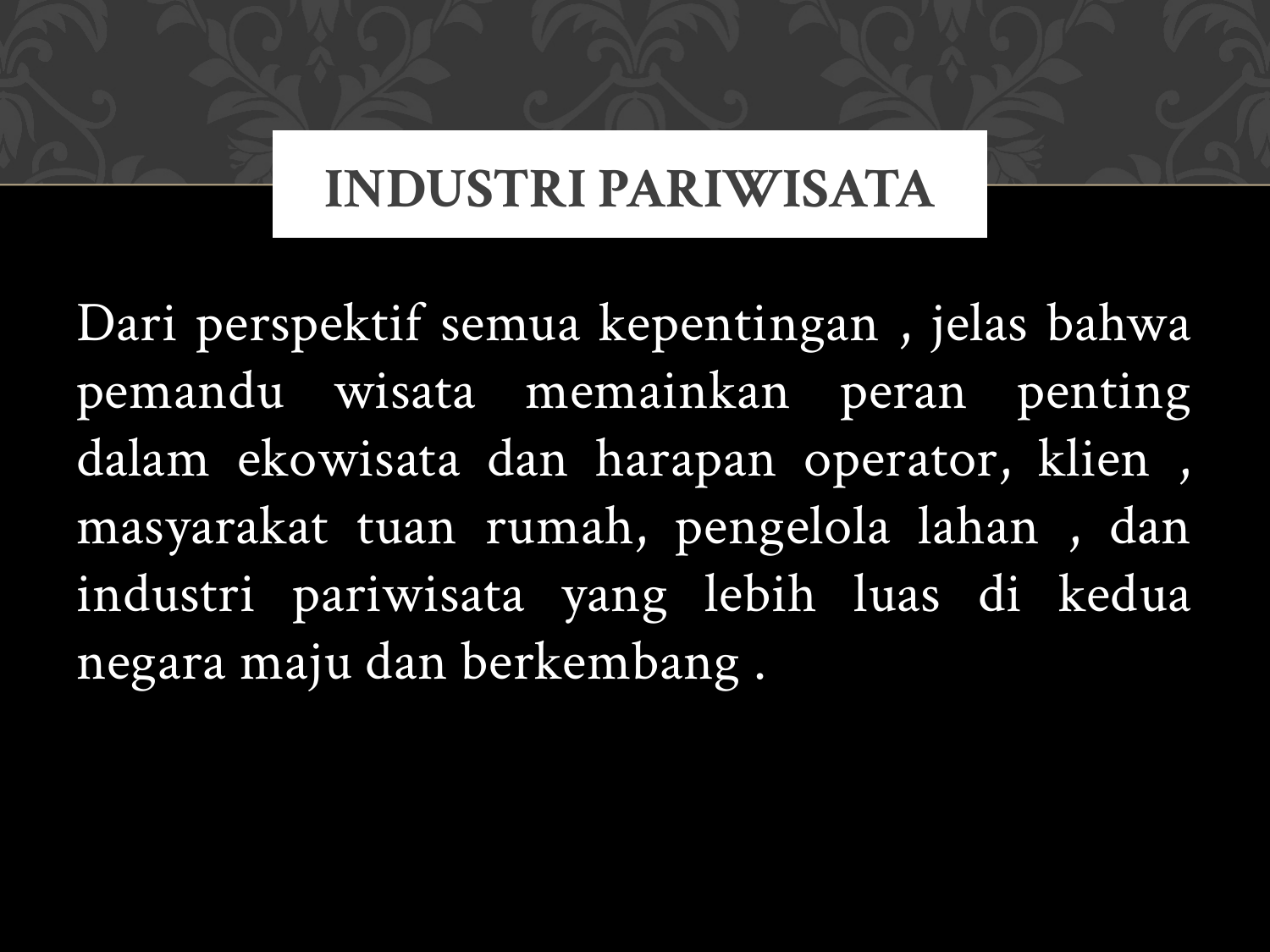

# Industri pariwisata
Dari perspektif semua kepentingan , jelas bahwa pemandu wisata memainkan peran penting dalam ekowisata dan harapan operator, klien , masyarakat tuan rumah, pengelola lahan , dan industri pariwisata yang lebih luas di kedua negara maju dan berkembang .